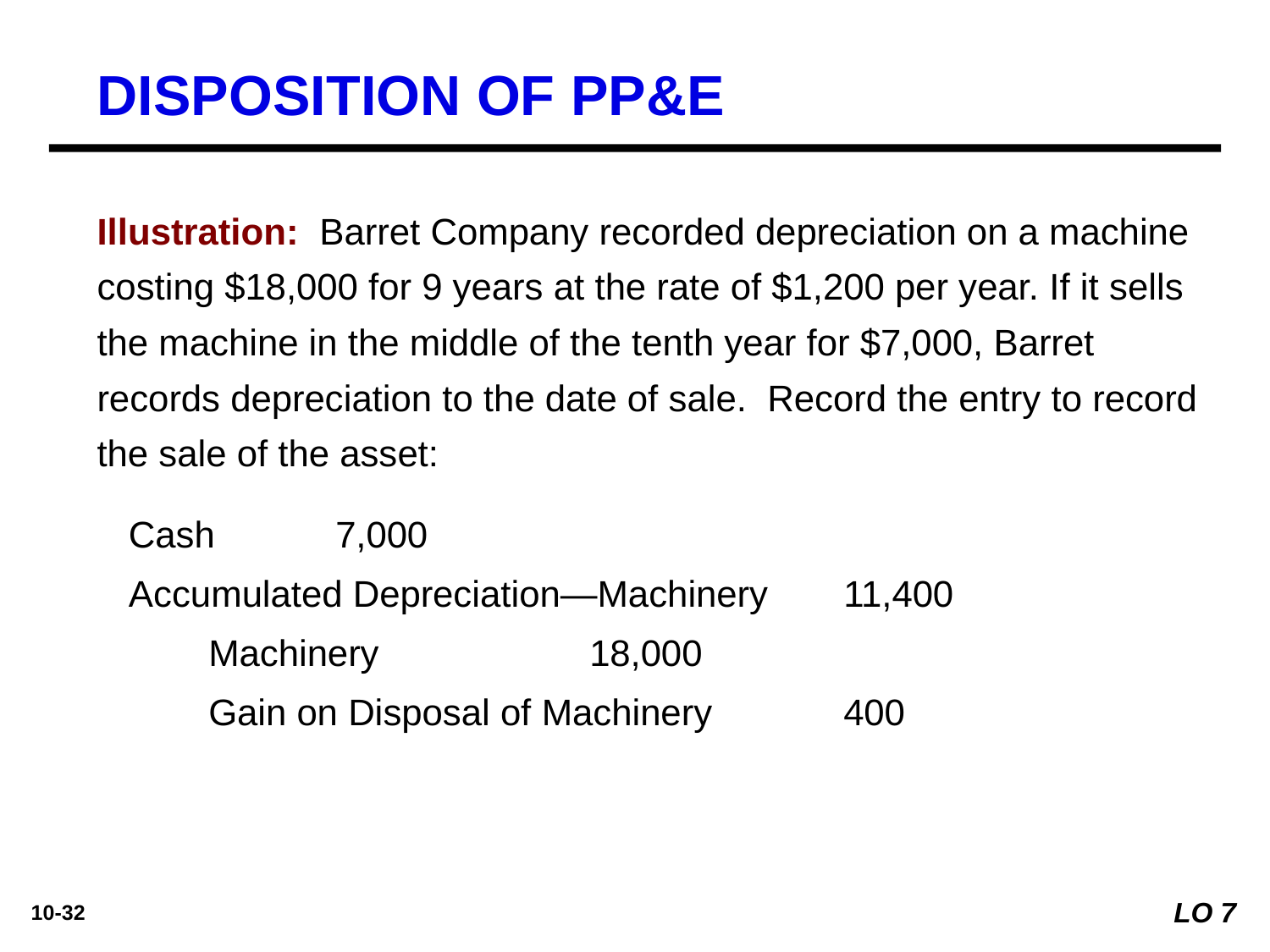

DISPOSITION OF PP&E

Illustration:  Barret Company recorded depreciation on a machine costing $18,000 for 9 years at the rate of $1,200 per year. If it sells the machine in the middle of the tenth year for $7,000, Barret records depreciation to the date of sale.  Record the entry to record the sale of the asset:
Cash	7,000
Accumulated Depreciation—Machinery	11,400
	Machinery		18,000
	Gain on Disposal of Machinery		400
LO 7